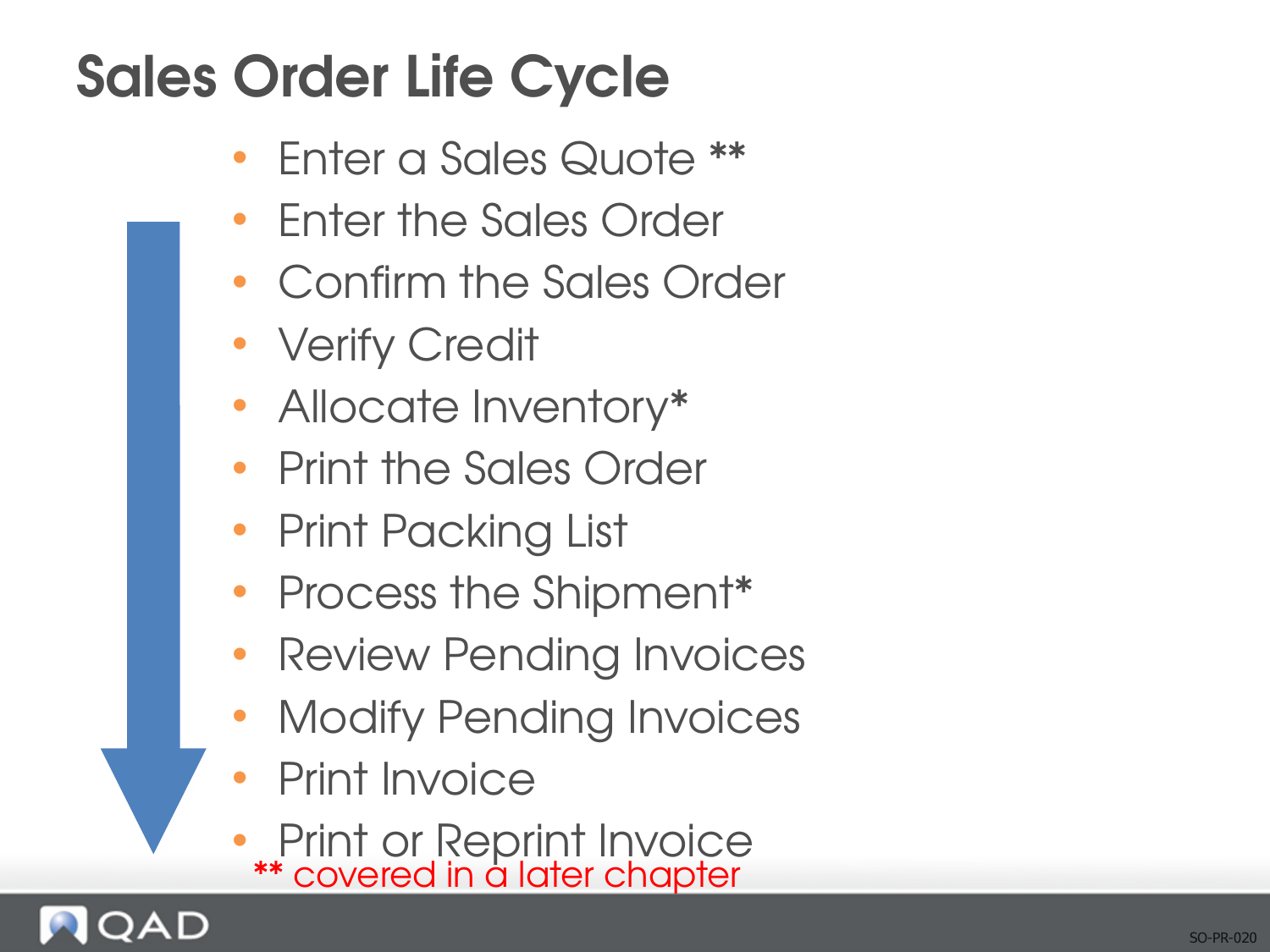

# Sales Order Life Cycle
Enter a Sales Quote **
Enter the Sales Order
Confirm the Sales Order
Verify Credit
Allocate Inventory*
Print the Sales Order
Print Packing List
Process the Shipment*
Review Pending Invoices
Modify Pending Invoices
Print Invoice
Print or Reprint Invoice

** covered in a later chapter
SO-PR-020